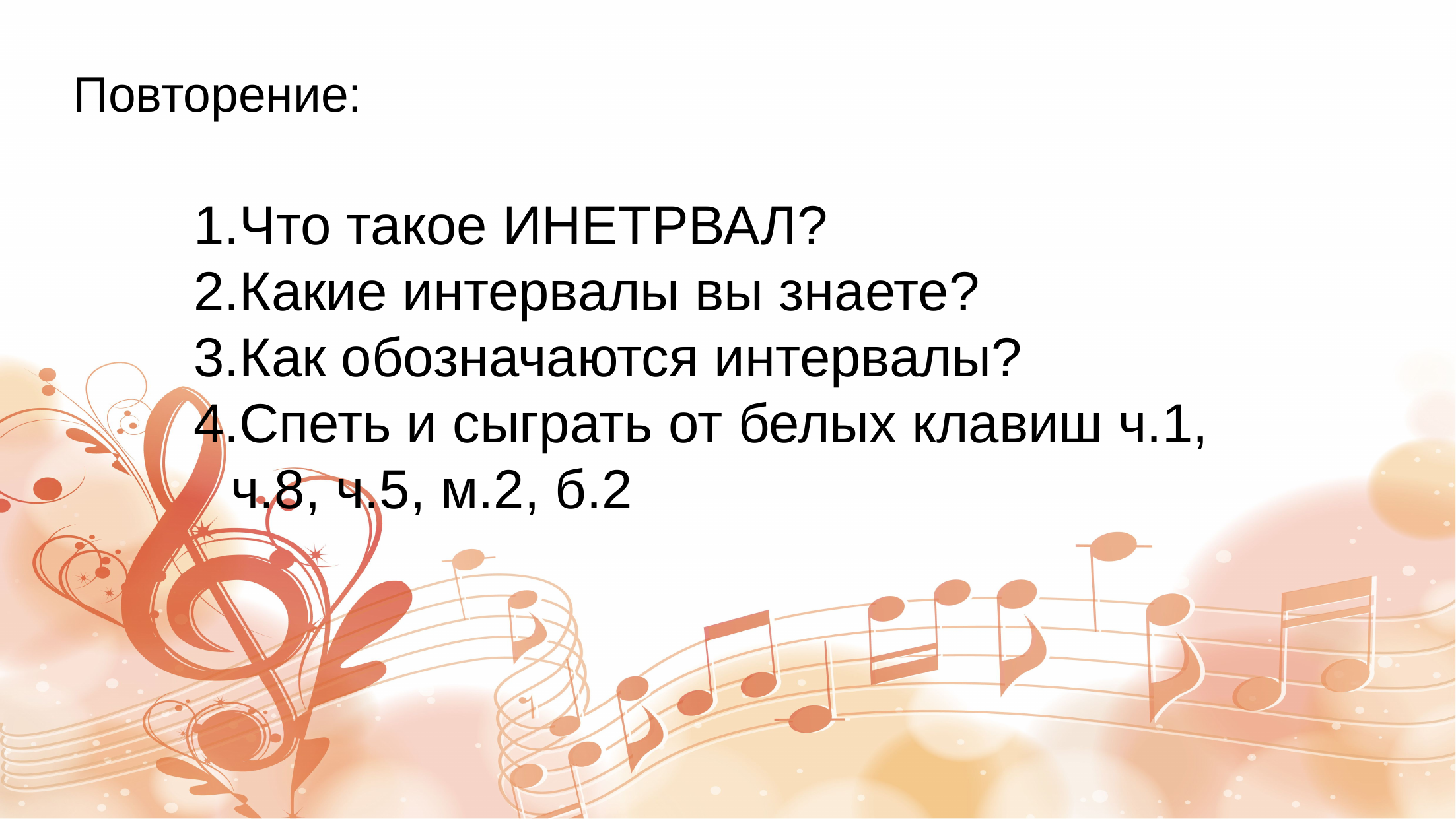

# Повторение:
Что такое ИНЕТРВАЛ?
Какие интервалы вы знаете?
Как обозначаются интервалы?
Спеть и сыграть от белых клавиш ч.1, ч.8, ч.5, м.2, б.2